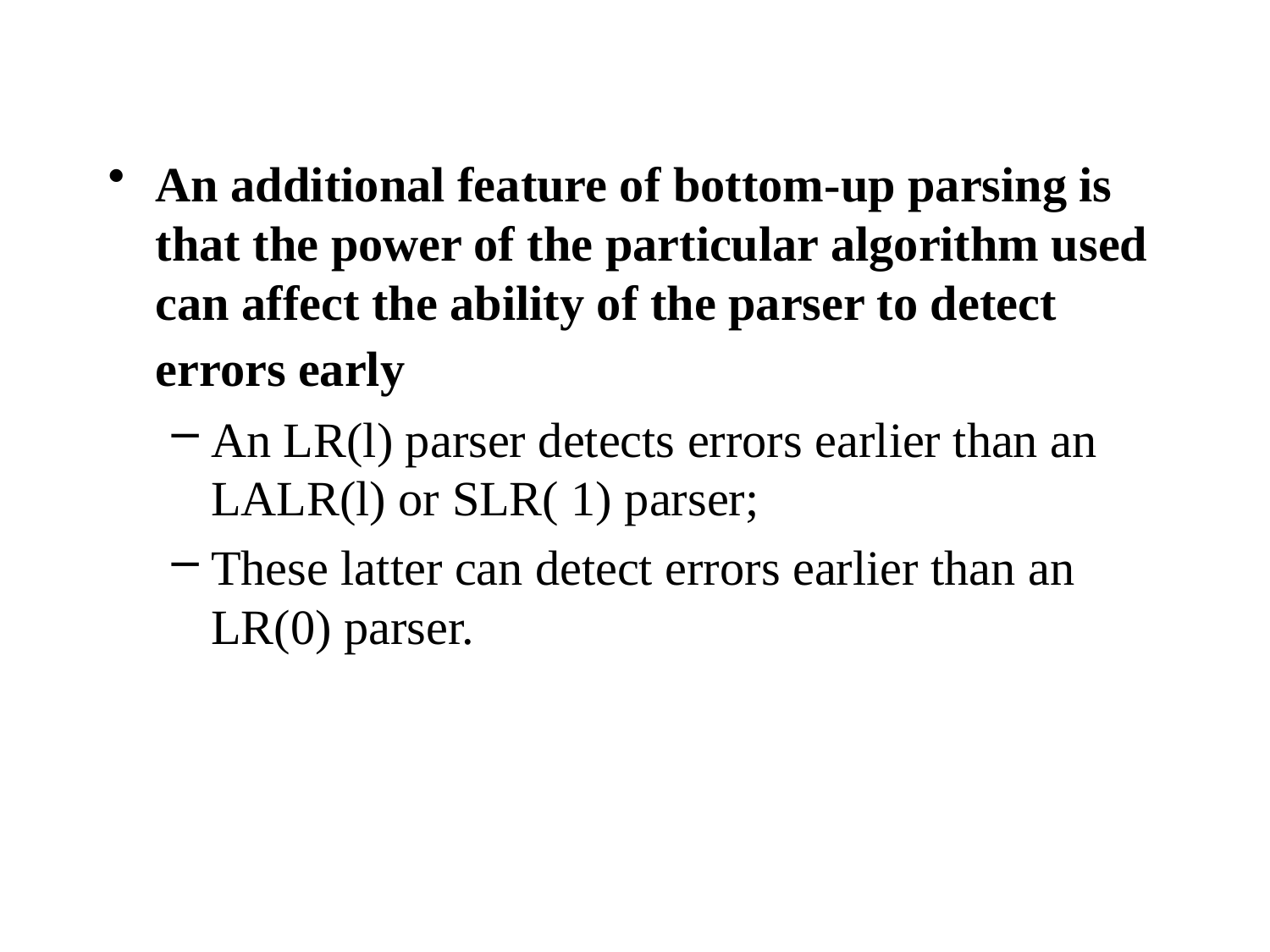

An additional feature of bottom-up parsing is that the power of the particular algorithm used can affect the ability of the parser to detect errors early
An LR(l) parser detects errors earlier than an LALR(l) or SLR( 1) parser;
These latter can detect errors earlier than an LR(0) parser.